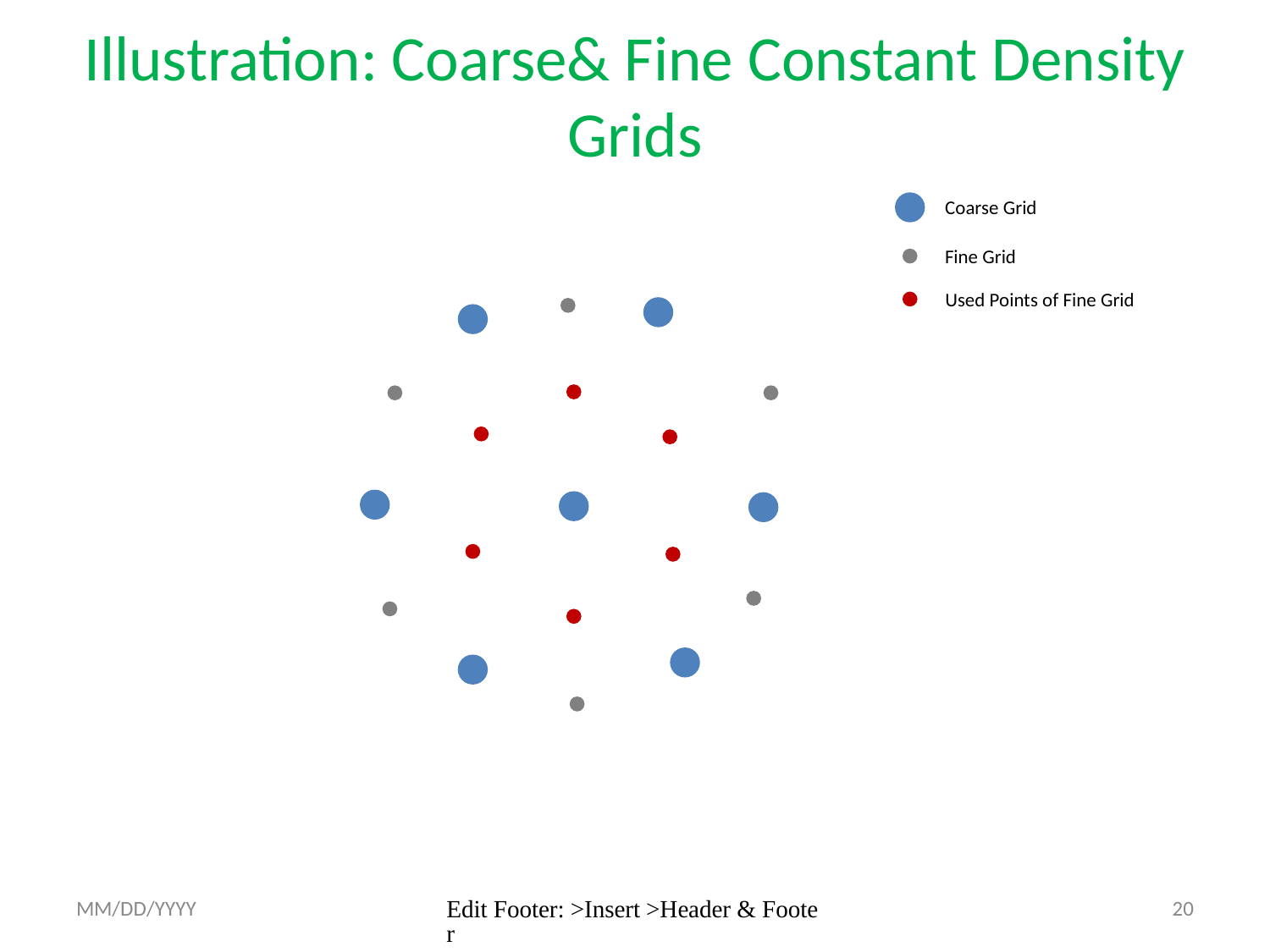

# Illustration: Coarse& Fine Constant Density Grids
Coarse Grid

Fine Grid

Used Points of Fine Grid

MM/DD/YYYY
Edit Footer: >Insert >Header & Footer
20